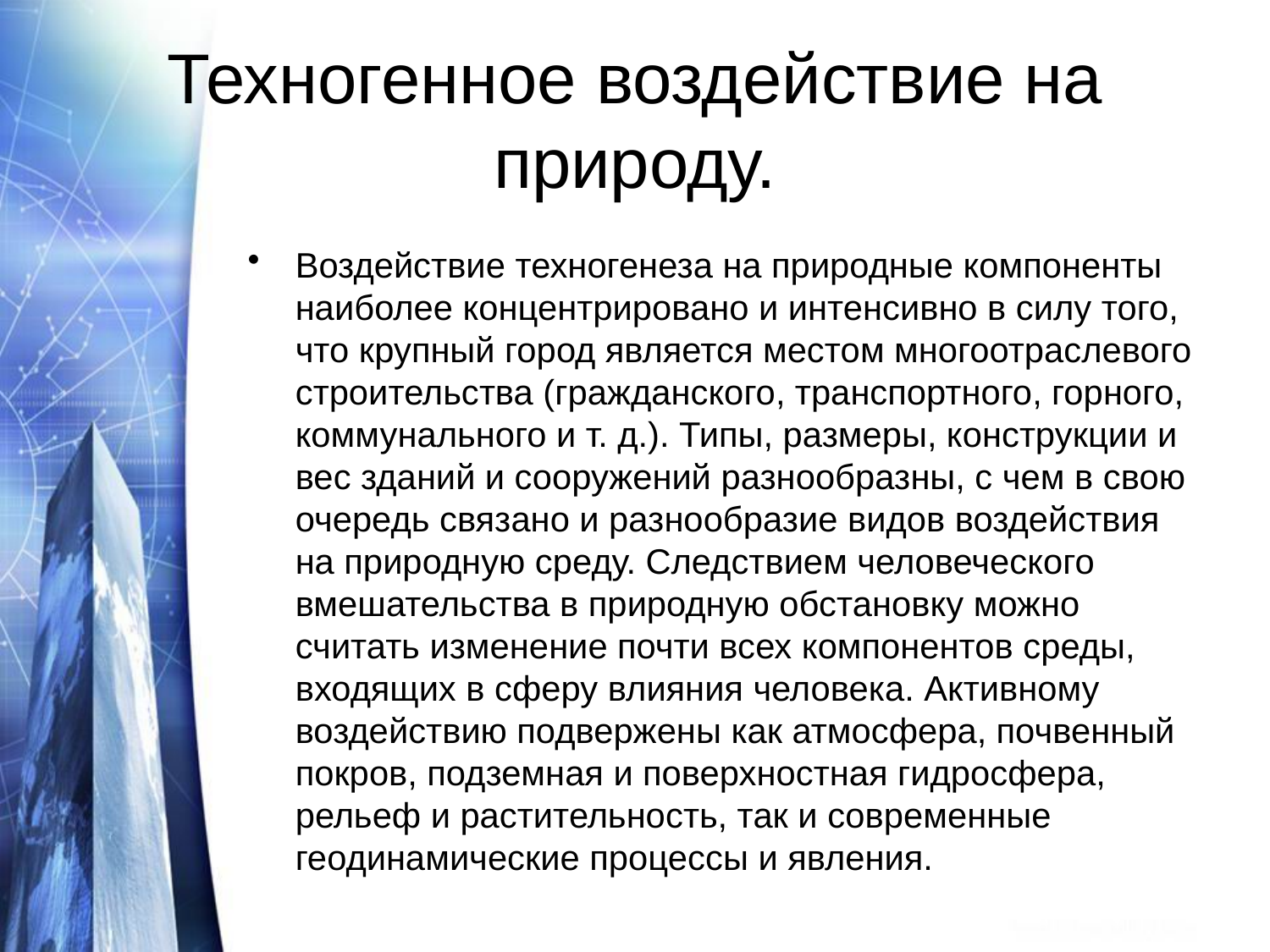

# Техногенное воздействие на природу.
Воздействие техногенеза на природные компоненты наиболее концентрировано и интенсивно в силу того, что крупный город является местом многоотраслевого строительства (гражданского, транспортного, горного, коммунального и т. д.). Типы, размеры, конструкции и вес зданий и сооружений разнообразны, с чем в свою очередь связано и разнообразие видов воздействия на природную среду. Следствием человеческого вмешательства в природную обстановку можно считать изменение почти всех компонентов среды, входящих в сферу влияния человека. Активному воздействию подвержены как атмосфера, почвенный покров, подземная и поверхностная гидросфера, рельеф и растительность, так и современные геодинамические процессы и явления.